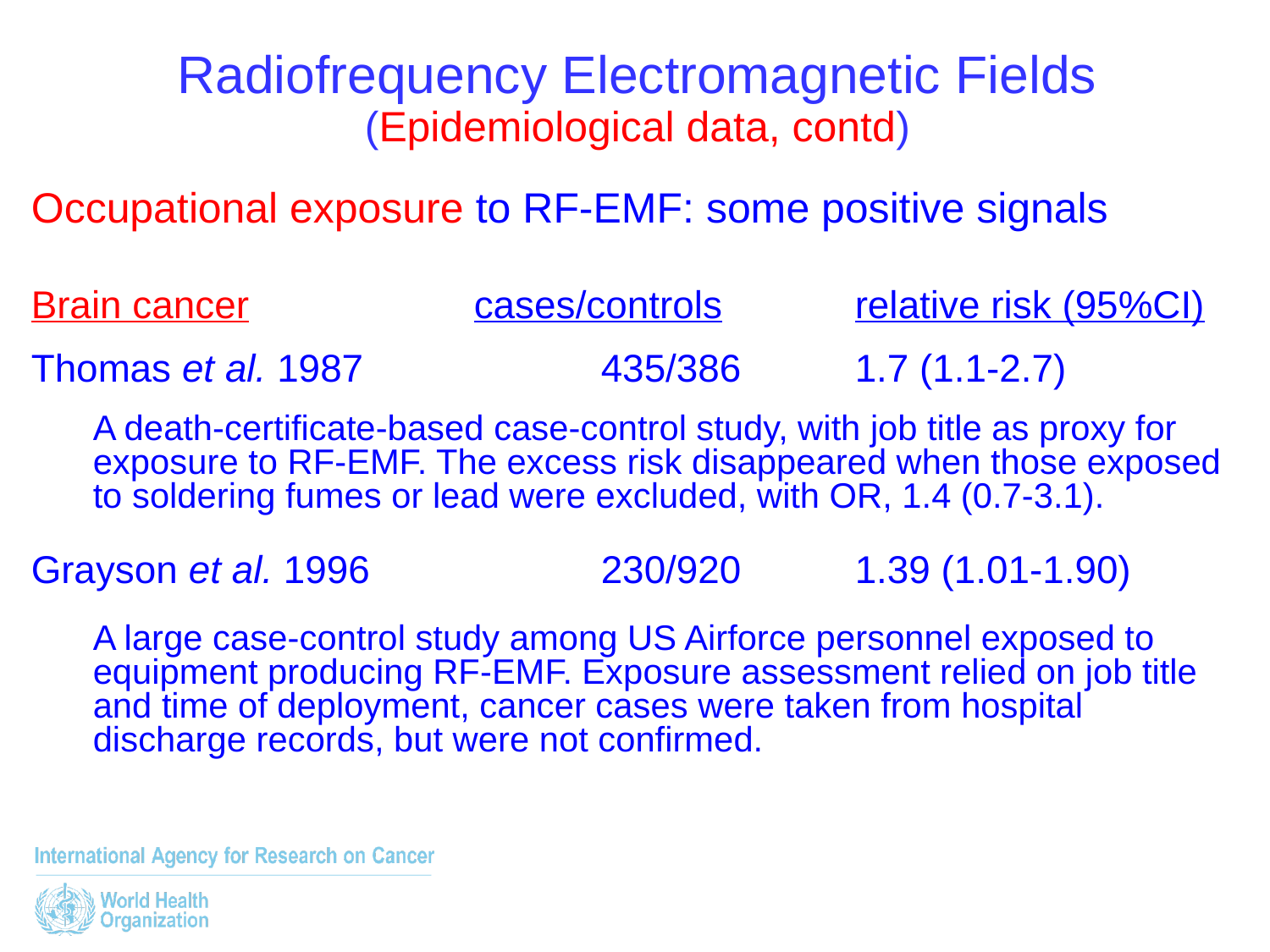

Radiofrequency Electromagnetic Fields
(Epidemiological data, contd)
Occupational exposure to RF-EMF: some positive signals

Brain cancer		cases/controls		relative risk (95%CI)
Thomas et al. 1987		435/386	1.7 (1.1-2.7)

	A death-certificate-based case-control study, with job title as proxy for exposure to RF-EMF. The excess risk disappeared when those exposed to soldering fumes or lead were excluded, with OR, 1.4 (0.7-3.1).

Grayson et al. 1996		230/920	1.39 (1.01-1.90)

	A large case-control study among US Airforce personnel exposed to equipment producing RF-EMF. Exposure assessment relied on job title and time of deployment, cancer cases were taken from hospital discharge records, but were not confirmed.